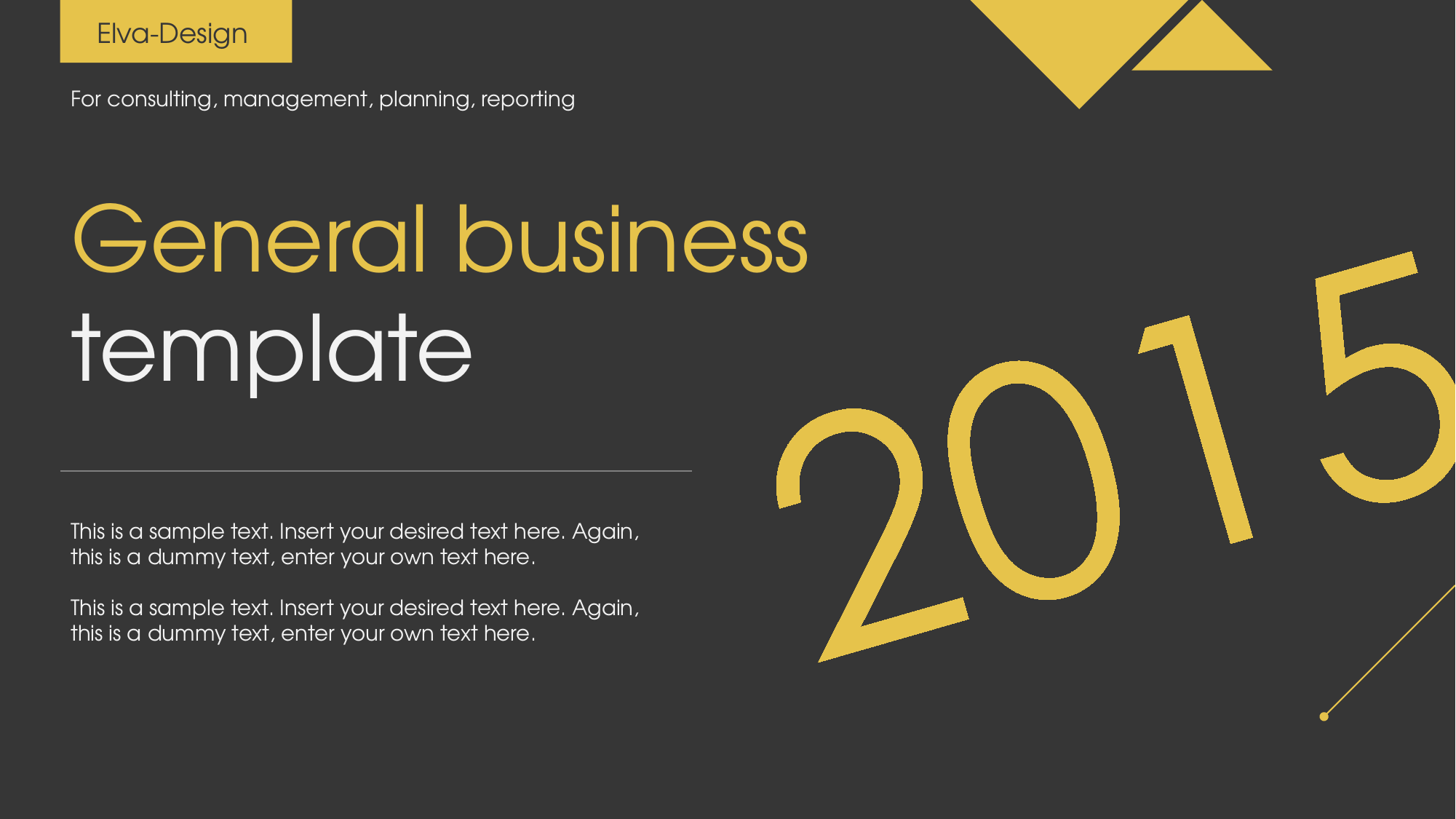

Elva-Design
For consulting, management, planning, reporting
General business template

This is a sample text. Insert your desired text here. Again, this is a dummy text, enter your own text here.

This is a sample text. Insert your desired text here. Again, this is a dummy text, enter your own text here.